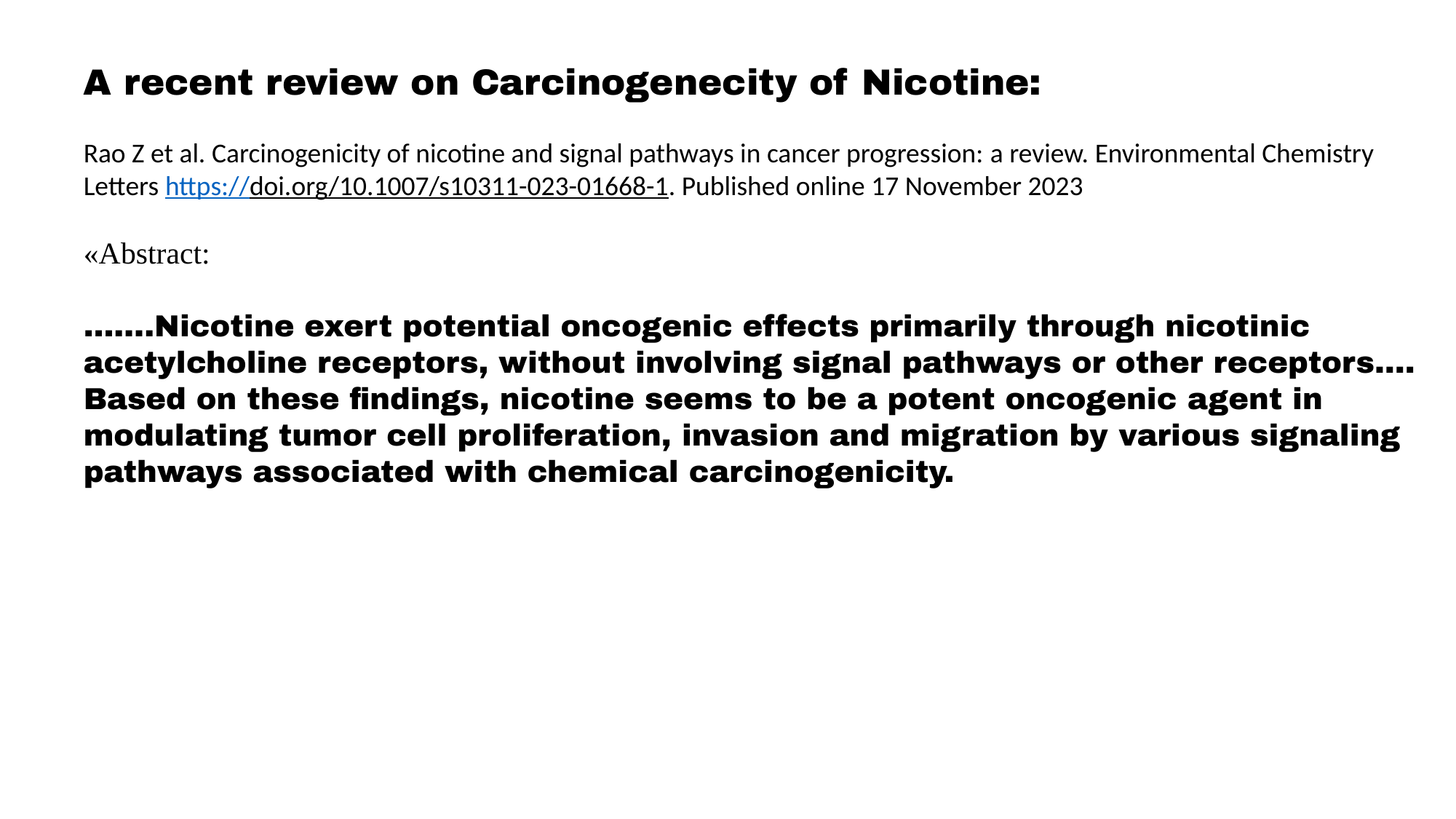

A recent review on Carcinogenecity of Nicotine:

Rao Z et al. Carcinogenicity of nicotine and signal pathways in cancer progression: a review. Environmental Chemistry Letters https://doi.org/10.1007/s10311-023-01668-1. Published online 17 November 2023

«Abstract:

…….Nicotine exert potential oncogenic effects primarily through nicotinic acetylcholine receptors, without involving signal pathways or other receptors…. Based on these findings, nicotine seems to be a potent oncogenic agent in modulating tumor cell proliferation, invasion and migration by various signaling pathways associated with chemical carcinogenicity.